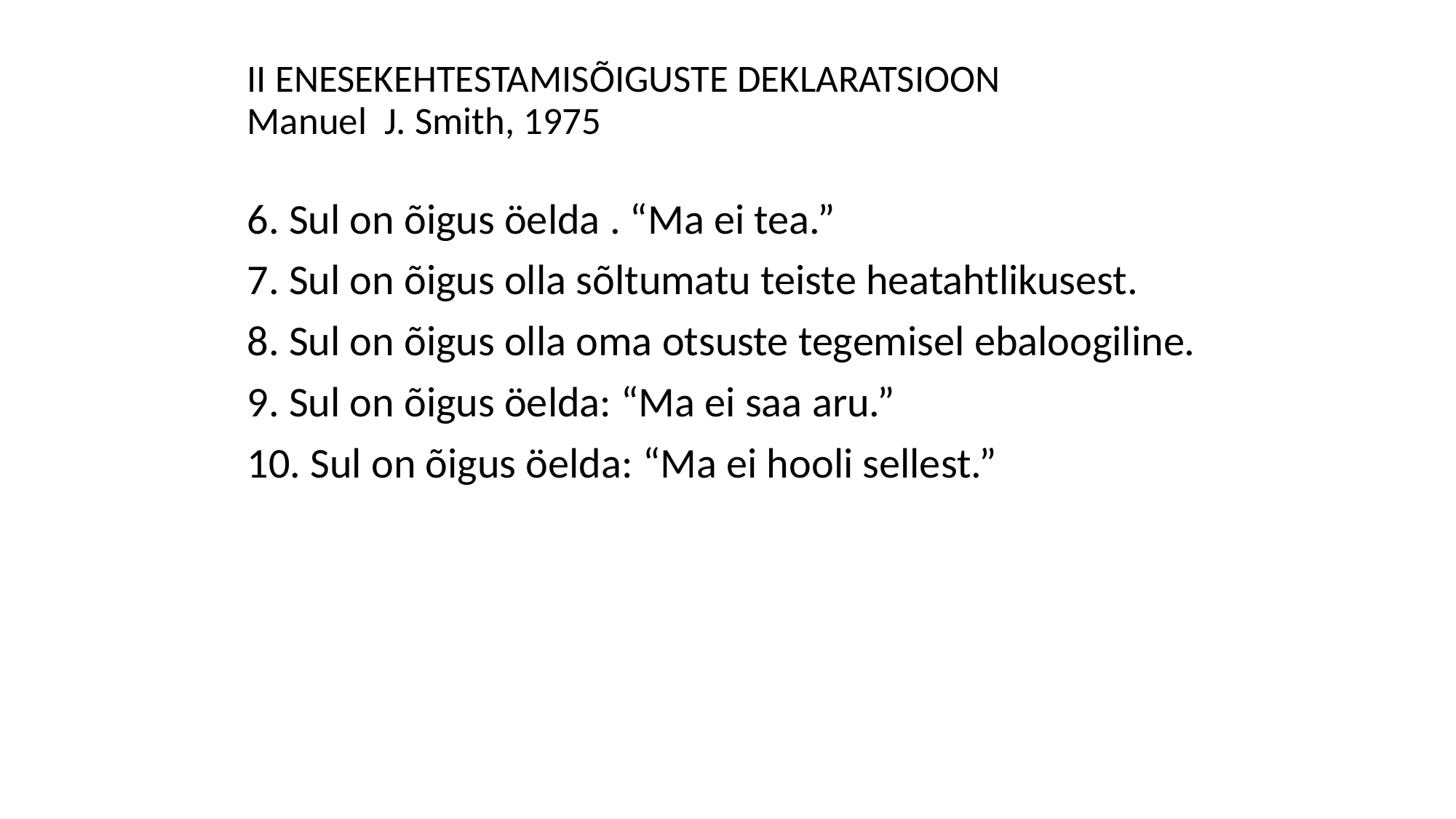

# II ENESEKEHTESTAMISÕIGUSTE DEKLARATSIOON Manuel  J. Smith, 1975
6. Sul on õigus öelda . “Ma ei tea.”
7. Sul on õigus olla sõltumatu teiste heatahtlikusest.
8. Sul on õigus olla oma otsuste tegemisel ebaloogiline.
9. Sul on õigus öelda: “Ma ei saa aru.”
10. Sul on õigus öelda: “Ma ei hooli sellest.”